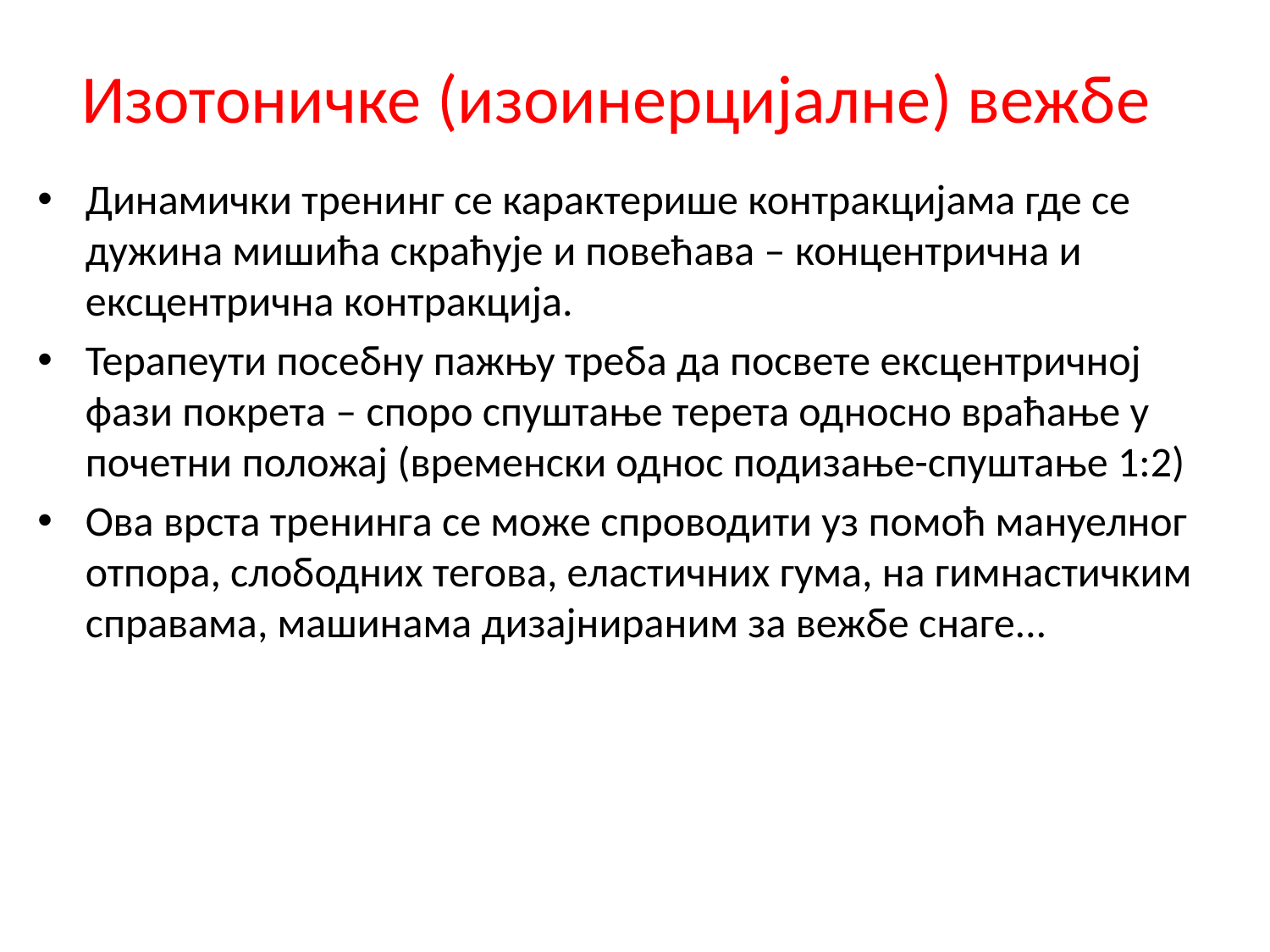

# Изотоничке (изоинерцијалне) вежбе
Динамички тренинг се карактерише контракцијама где се дужина мишића скраћује и повећава – концентрична и ексцентрична контракција.
Терапеути посебну пажњу треба да посвете ексцентричној фази покрета – споро спуштање терета односно враћање у почетни положај (временски однос подизање-спуштање 1:2)
Ова врста тренинга се може спроводити уз помоћ мануелног отпора, слободних тегова, еластичних гума, на гимнастичким справама, машинама дизајнираним за вежбе снаге...